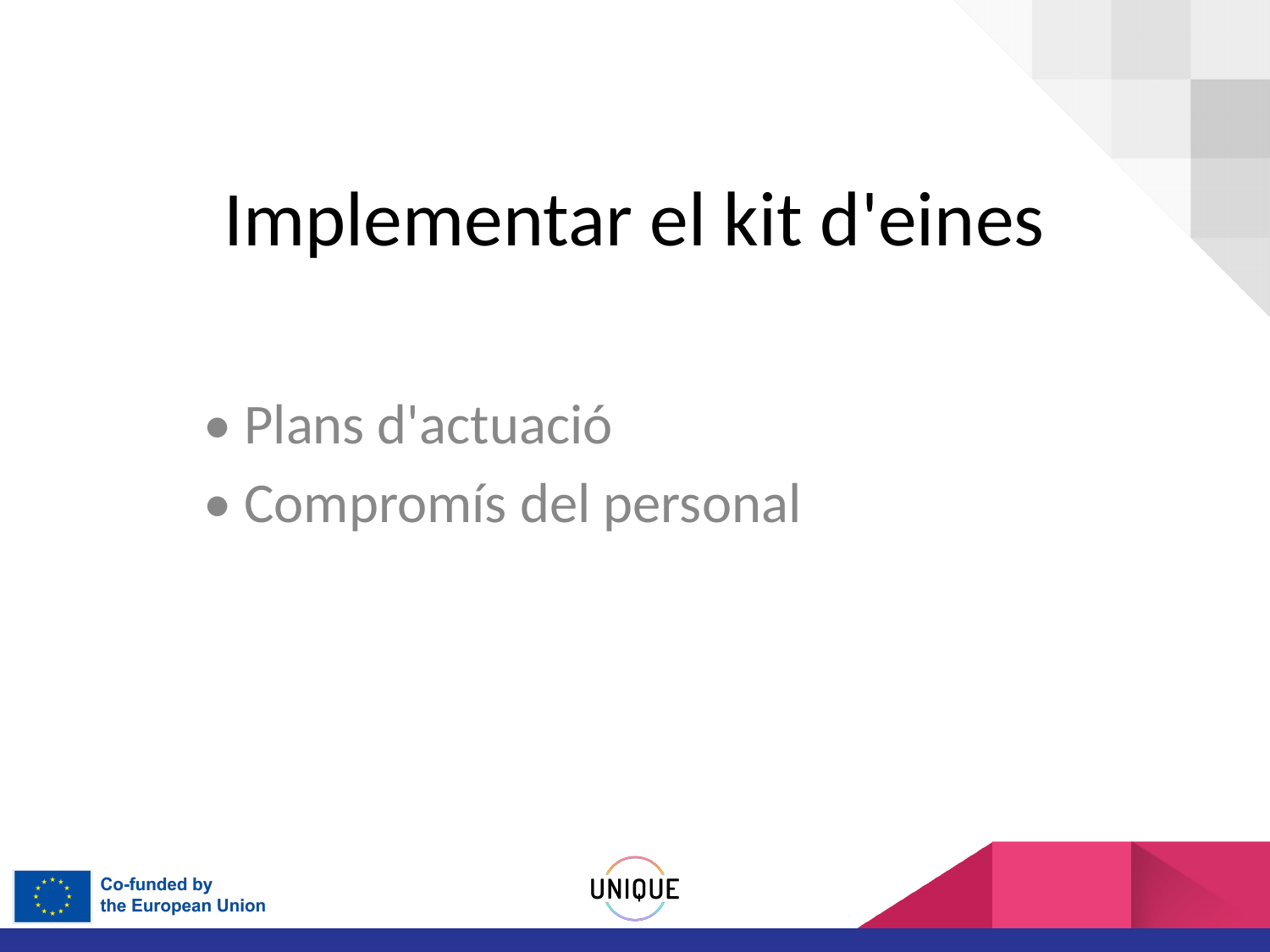

# Implementar el kit d'eines
• Plans d'actuació
• Compromís del personal